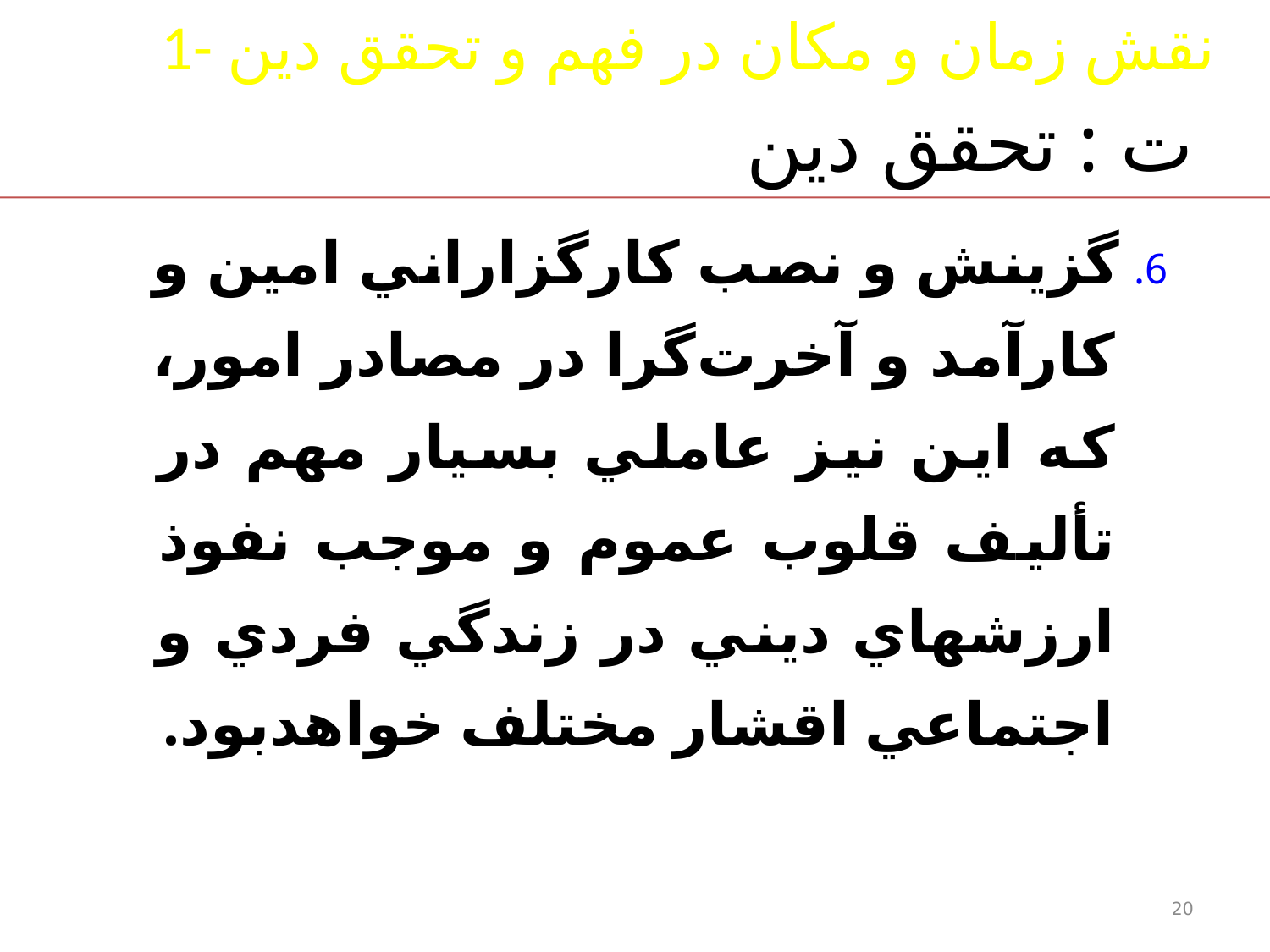

1- نقش زمان و مكان در فهم و تحقق دين
# ت : تحقق دين
6. گزينش و نصب كارگزاراني امين و كارآمد و آخرت‌گرا در مصادر امور، كه اين نيز عاملي بسيار مهم در تأليف قلوب عموم و موجب نفوذ ارزشهاي ديني در زندگي فردي و اجتماعي اقشار مختلف خواهدبود.

20